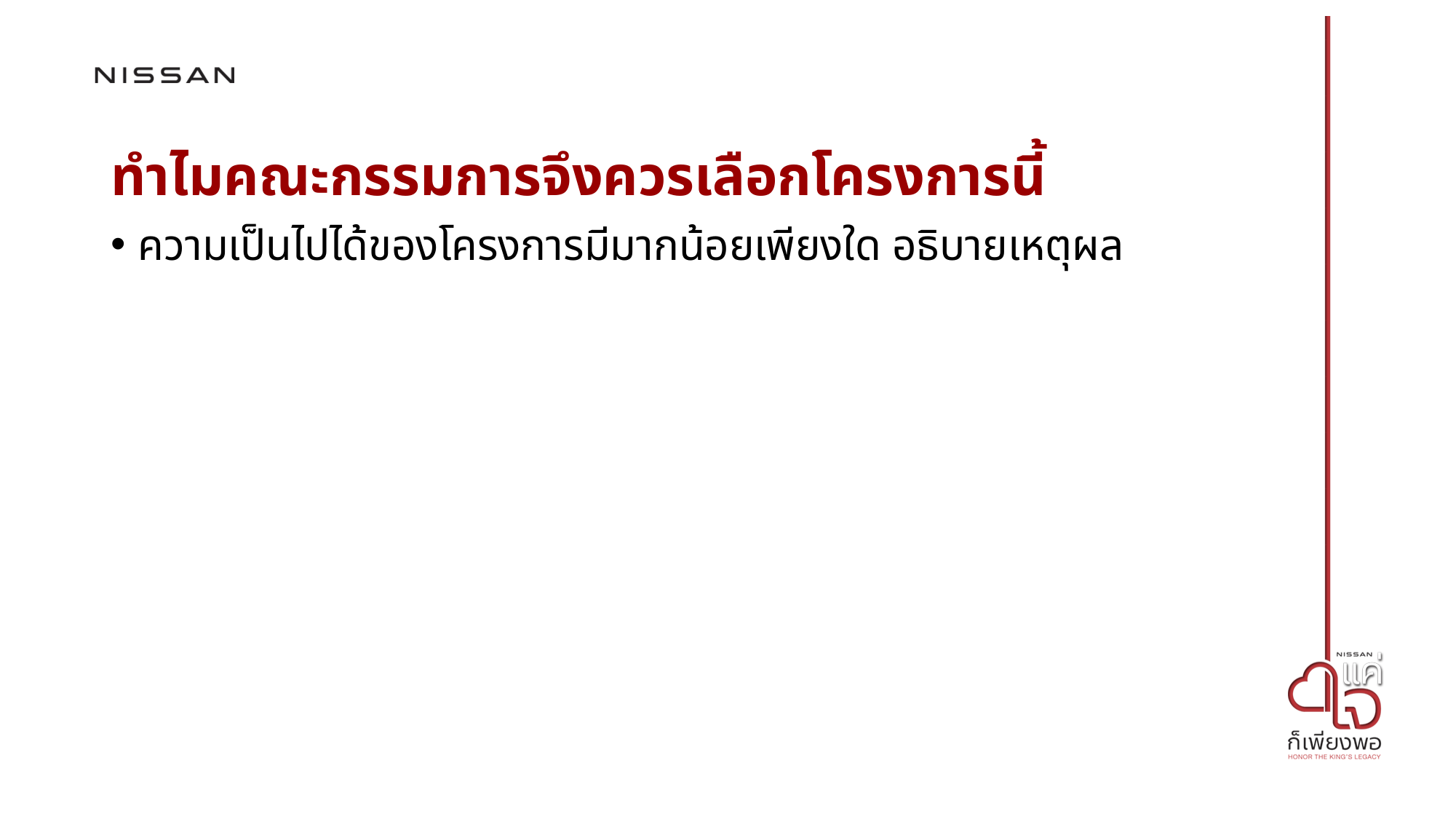

# ทำไมคณะกรรมการจึงควรเลือกโครงการนี้
ความเป็นไปได้ของโครงการมีมากน้อยเพียงใด อธิบายเหตุผล